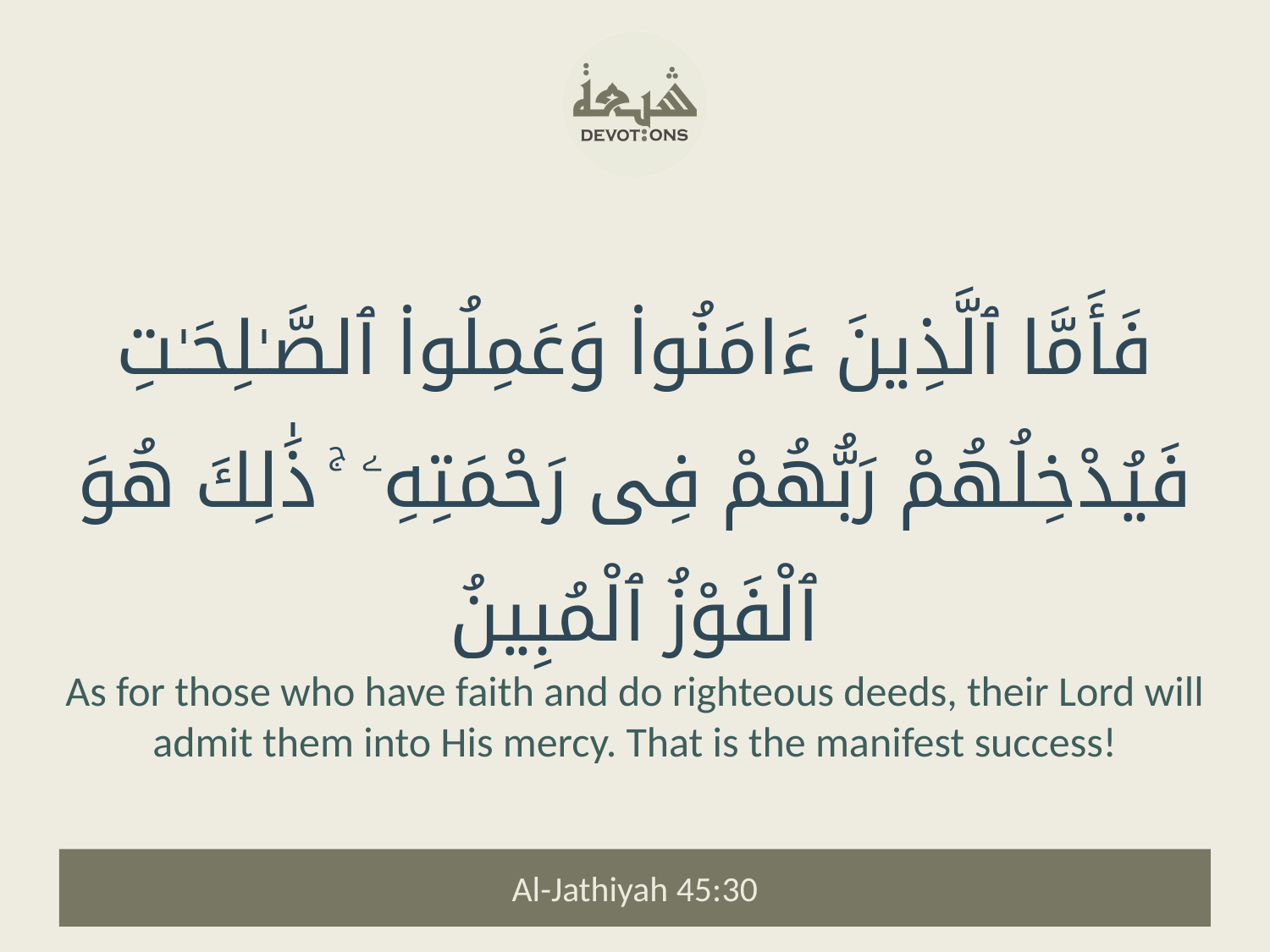

فَأَمَّا ٱلَّذِينَ ءَامَنُوا۟ وَعَمِلُوا۟ ٱلصَّـٰلِحَـٰتِ فَيُدْخِلُهُمْ رَبُّهُمْ فِى رَحْمَتِهِۦ ۚ ذَٰلِكَ هُوَ ٱلْفَوْزُ ٱلْمُبِينُ
As for those who have faith and do righteous deeds, their Lord will admit them into His mercy. That is the manifest success!
Al-Jathiyah 45:30